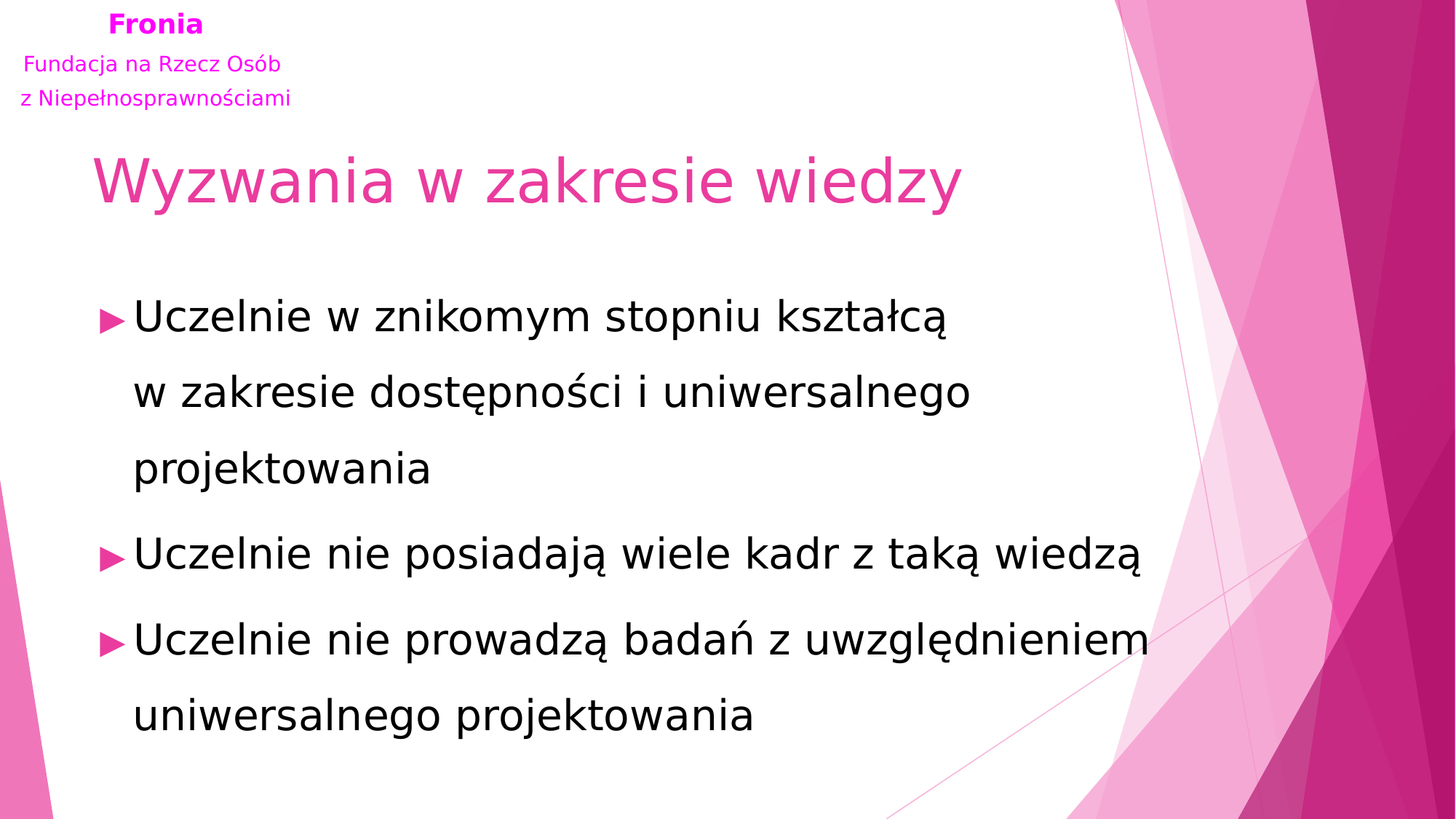

# Wyzwania w zakresie wiedzy
Uczelnie w znikomym stopniu kształcą w zakresie dostępności i uniwersalnego projektowania
Uczelnie nie posiadają wiele kadr z taką wiedzą
Uczelnie nie prowadzą badań z uwzględnieniem uniwersalnego projektowania